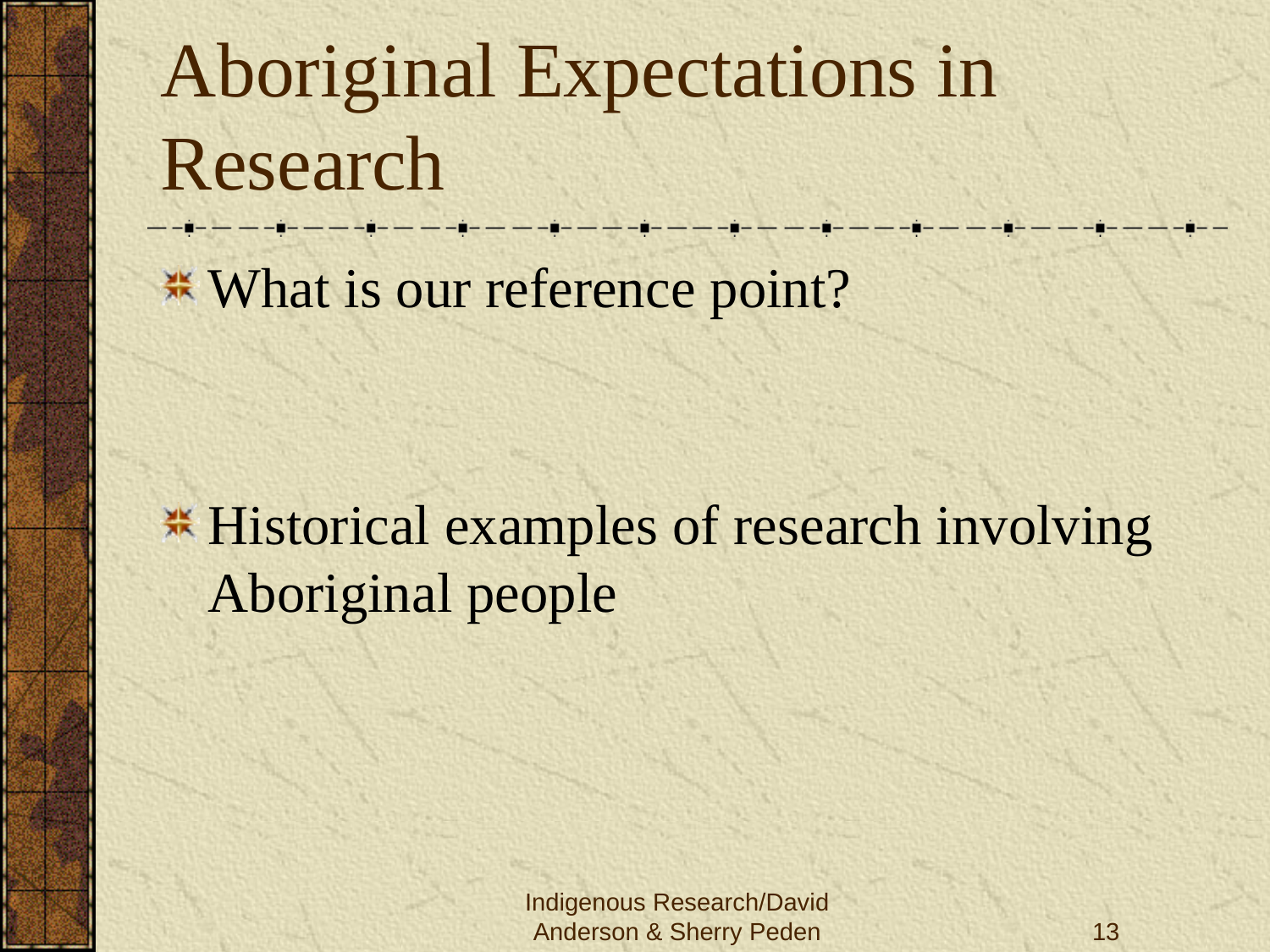

# Aboriginal Expectations in Research
What is our reference point?

Historical examples of research involving Aboriginal people
Indigenous Research/David Anderson & Sherry Peden
13